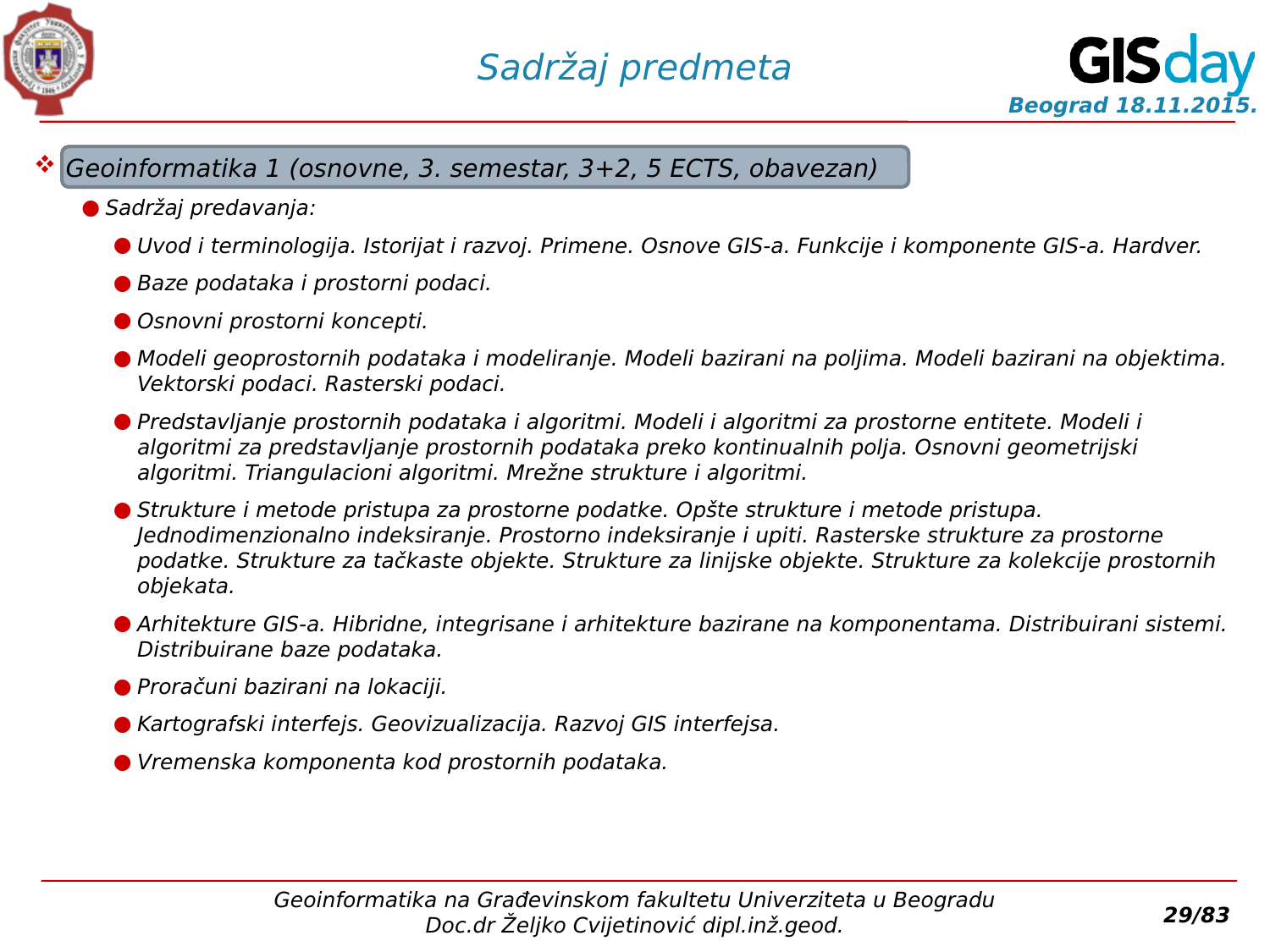

# Sadržaj predmeta
Geoinformatika 1 (osnovne, 3. semestar, 3+2, 5 ECTS, obavezan)
Sadržaj predavanja:
Uvod i terminologija. Istorijat i razvoj. Primene. Osnove GIS-a. Funkcije i komponente GIS-a. Hardver.
Baze podataka i prostorni podaci.
Osnovni prostorni koncepti.
Modeli geoprostornih podataka i modeliranje. Modeli bazirani na poljima. Modeli bazirani na objektima. Vektorski podaci. Rasterski podaci.
Predstavljanje prostornih podataka i algoritmi. Modeli i algoritmi za prostorne entitete. Modeli i algoritmi za predstavljanje prostornih podataka preko kontinualnih polja. Osnovni geometrijski algoritmi. Triangulacioni algoritmi. Mrežne strukture i algoritmi.
Strukture i metode pristupa za prostorne podatke. Opšte strukture i metode pristupa. Jednodimenzionalno indeksiranje. Prostorno indeksiranje i upiti. Rasterske strukture za prostorne podatke. Strukture za tačkaste objekte. Strukture za linijske objekte. Strukture za kolekcije prostornih objekata.
Arhitekture GIS-a. Hibridne, integrisane i arhitekture bazirane na komponentama. Distribuirani sistemi. Distribuirane baze podataka.
Proračuni bazirani na lokaciji.
Kartografski interfejs. Geovizualizacija. Razvoj GIS interfejsa.
Vremenska komponenta kod prostornih podataka.